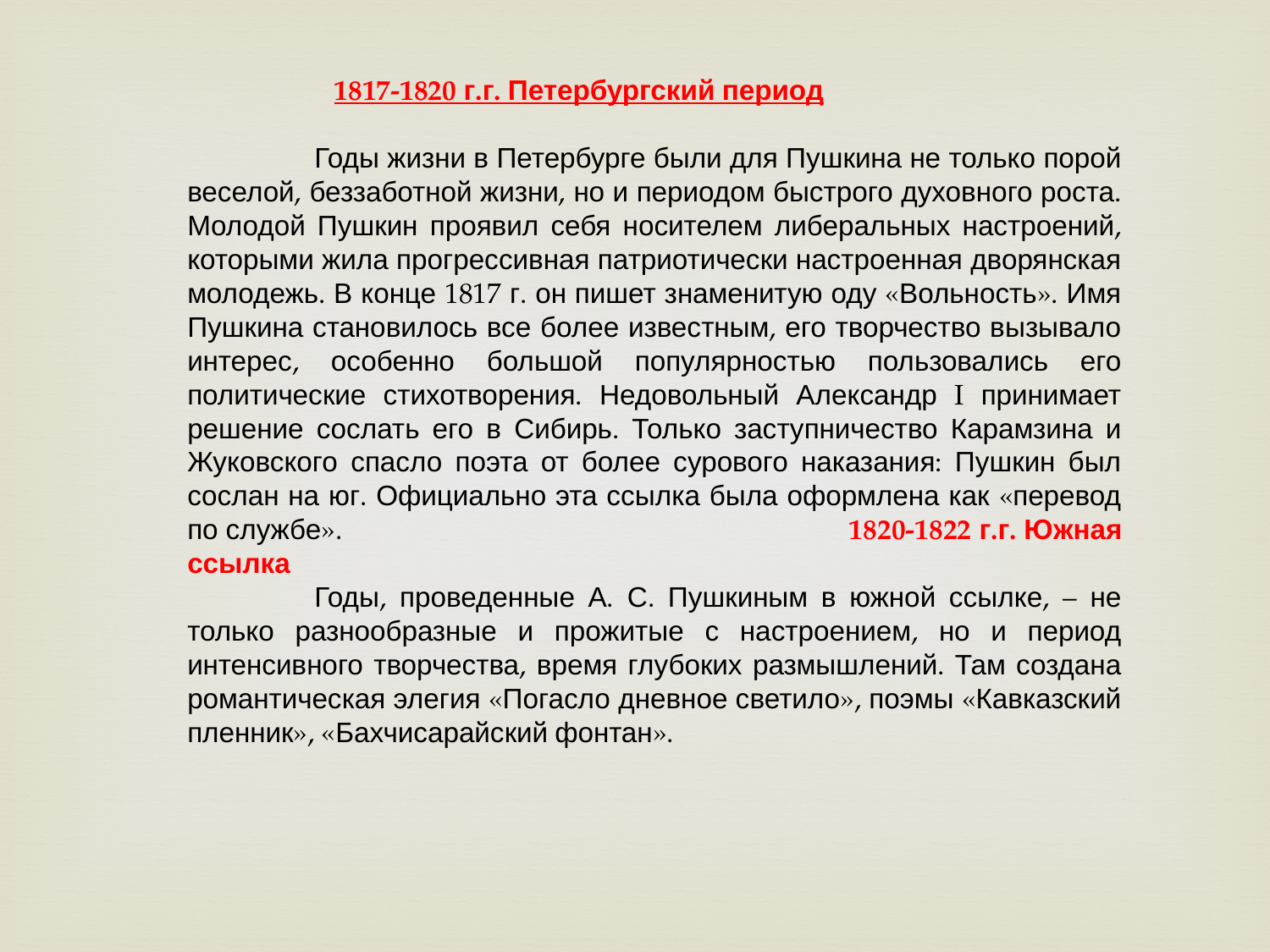

1817-1820 г.г. Петербургский период

	Годы жизни в Петербурге были для Пушкина не только порой веселой, беззаботной жизни, но и периодом быстрого духовного роста. Молодой Пушкин проявил себя носителем либеральных настроений, которыми жила прогрессивная патриотически настроенная дворянская молодежь. В конце 1817 г. он пишет знаменитую оду «Вольность». Имя Пушкина становилось все более известным, его творчество вызывало интерес, особенно большой популярностью пользовались его политические стихотворения. Недовольный Александр I принимает решение сослать его в Сибирь. Только заступничество Карамзина и Жуковского спасло поэта от более сурового наказания: Пушкин был сослан на юг. Официально эта ссылка была оформлена как «перевод по службе».                                                                   1820-1822 г.г. Южная ссылка
	Годы, проведенные А. С. Пушкиным в южной ссылке, – не только разнообразные и прожитые с настроением, но и период интенсивного творчества, время глубоких размышлений. Там создана романтическая элегия «Погасло дневное светило», поэмы «Кавказский пленник», «Бахчисарайский фонтан».